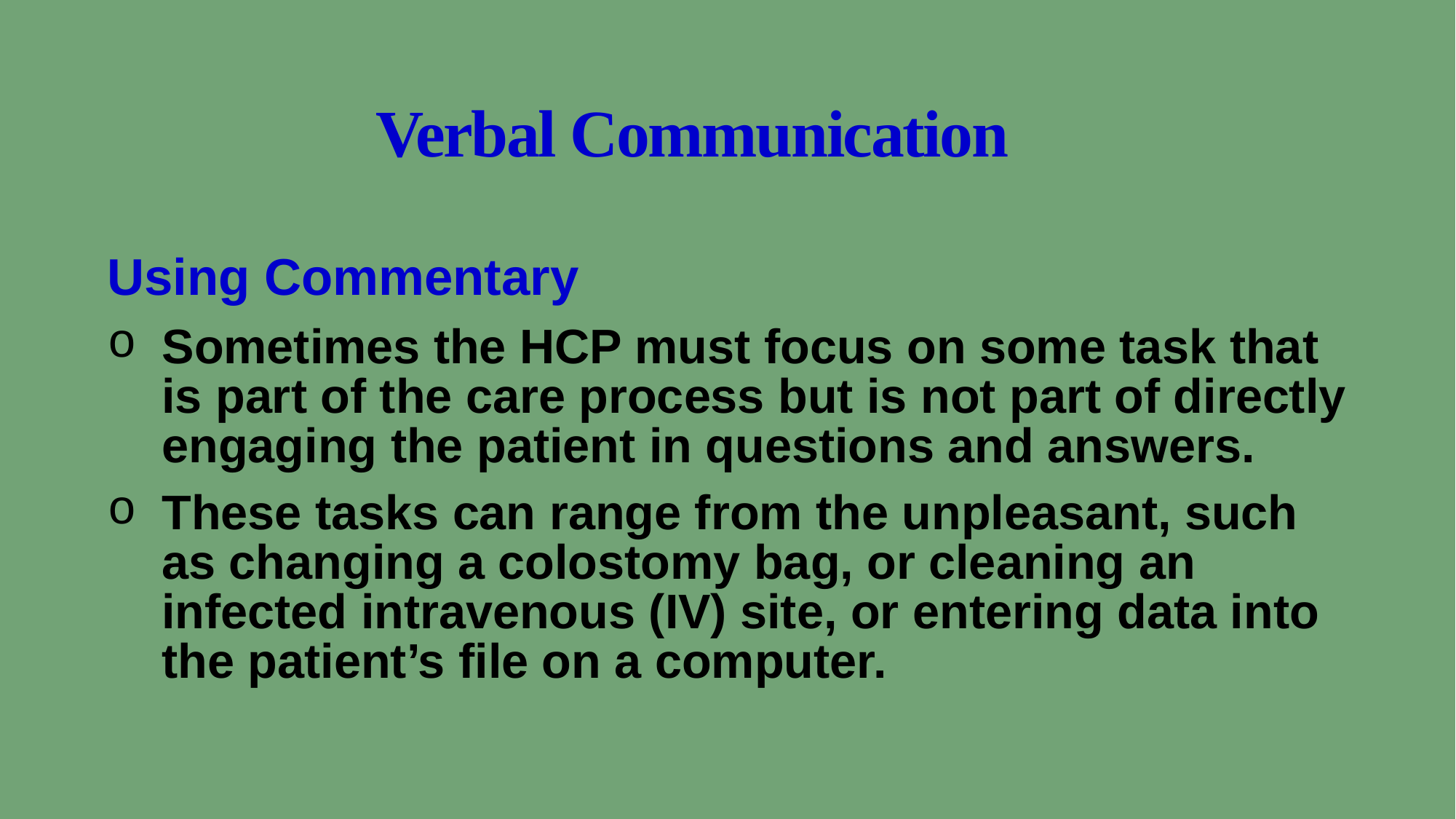

# Verbal Communication
Using Commentary
Sometimes the HCP must focus on some task that is part of the care process but is not part of directly engaging the patient in questions and answers.
These tasks can range from the unpleasant, such as changing a colostomy bag, or cleaning an infected intravenous (IV) site, or entering data into the patient’s file on a computer.